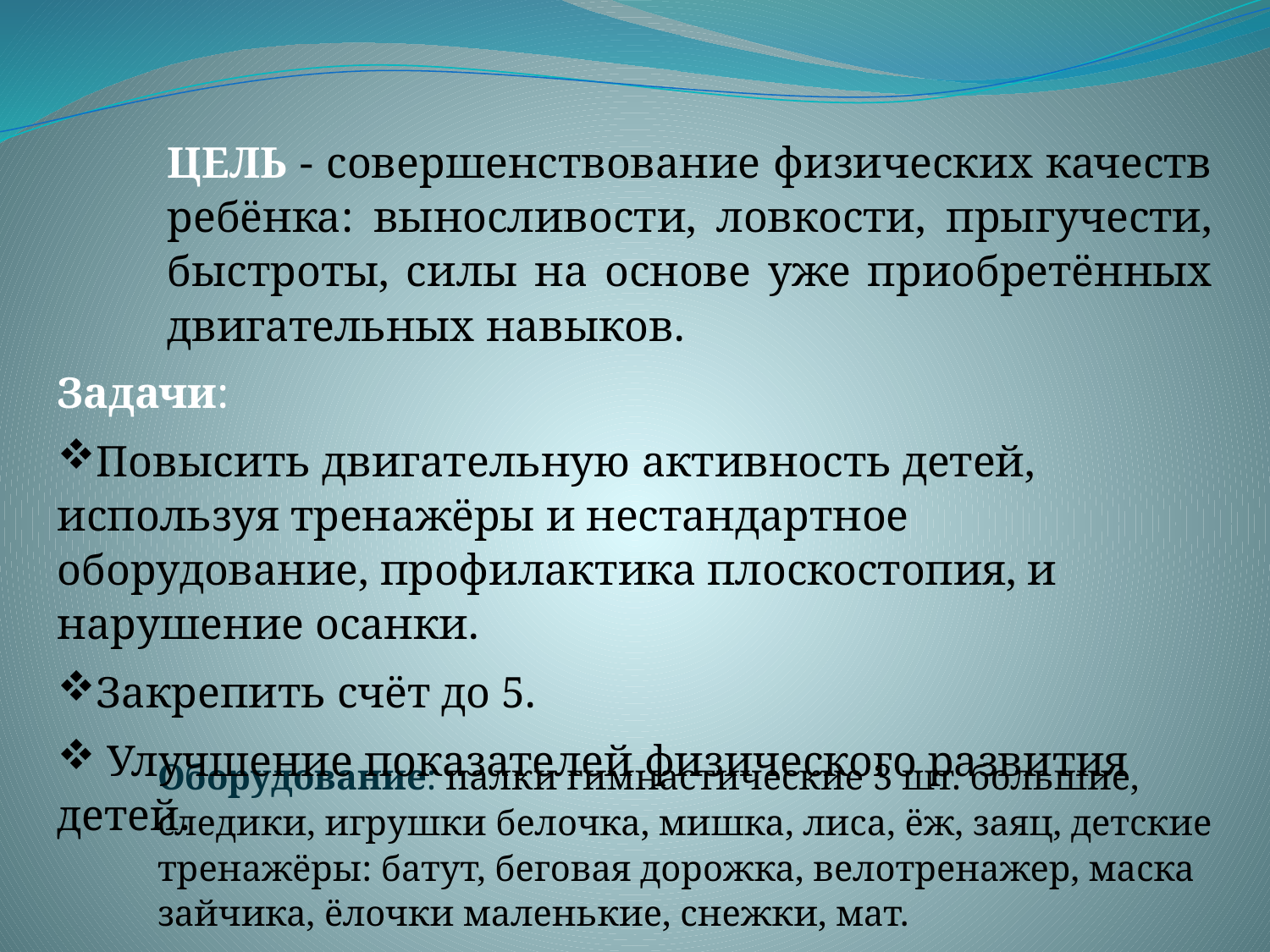

ЦЕЛЬ - совершенствование физических качеств ребёнка: выносливости, ловкости, прыгучести, быстроты, силы на основе уже приобретённых двигательных навыков.

Задачи:
Повысить двигательную активность детей, используя тренажёры и нестандартное оборудование, профилактика плоскостопия, и нарушение осанки.
Закрепить счёт до 5.
 Улучшение показателей физического развития детей.
Оборудование: палки гимнастические 3 шт. большие, следики, игрушки белочка, мишка, лиса, ёж, заяц, детские тренажёры: батут, беговая дорожка, велотренажер, маска зайчика, ёлочки маленькие, снежки, мат.